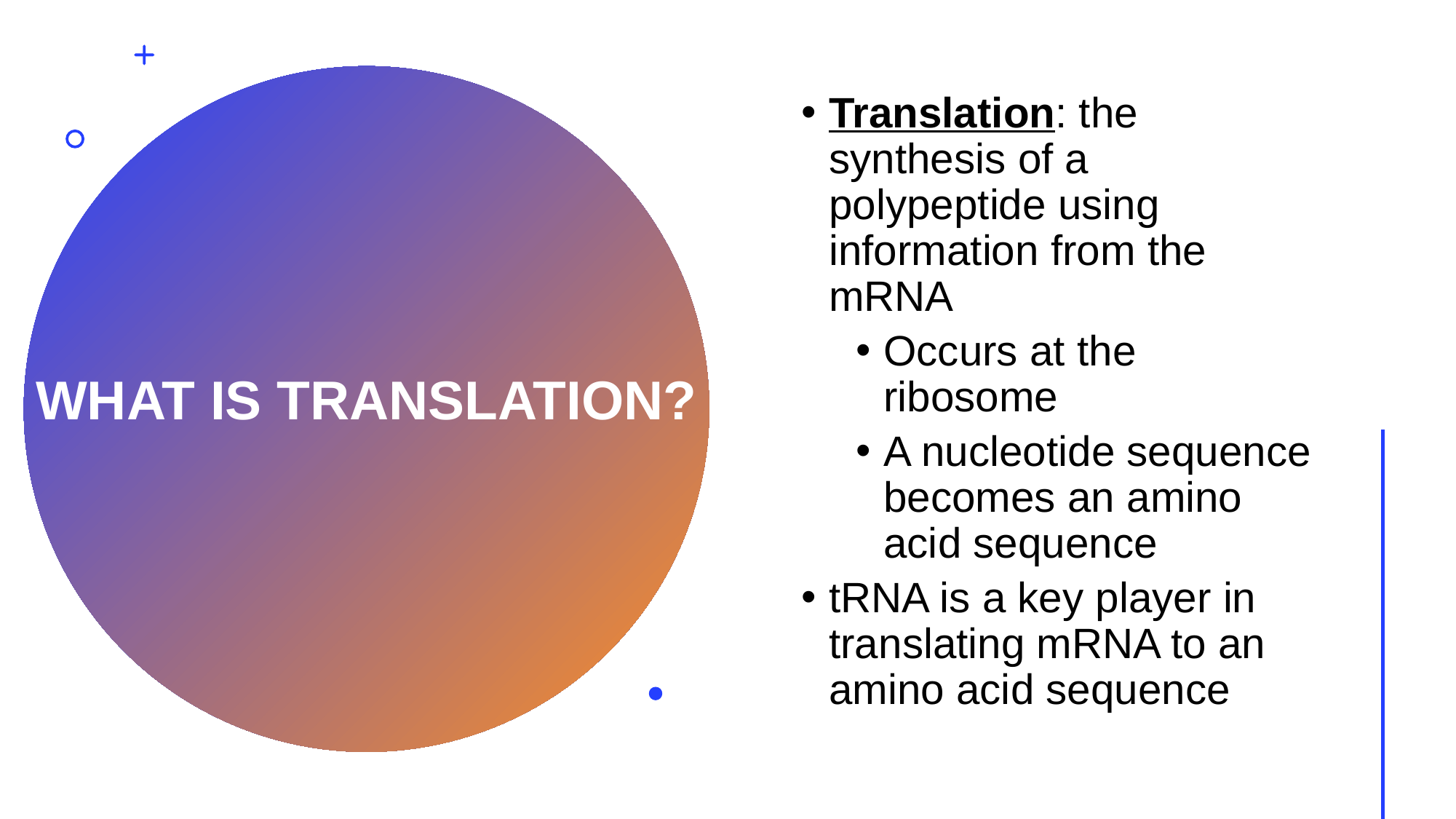

Translation: the synthesis of a polypeptide using information from the mRNA
Occurs at the ribosome
A nucleotide sequence becomes an amino acid sequence
tRNA is a key player in translating mRNA to an amino acid sequence

# What is translation?